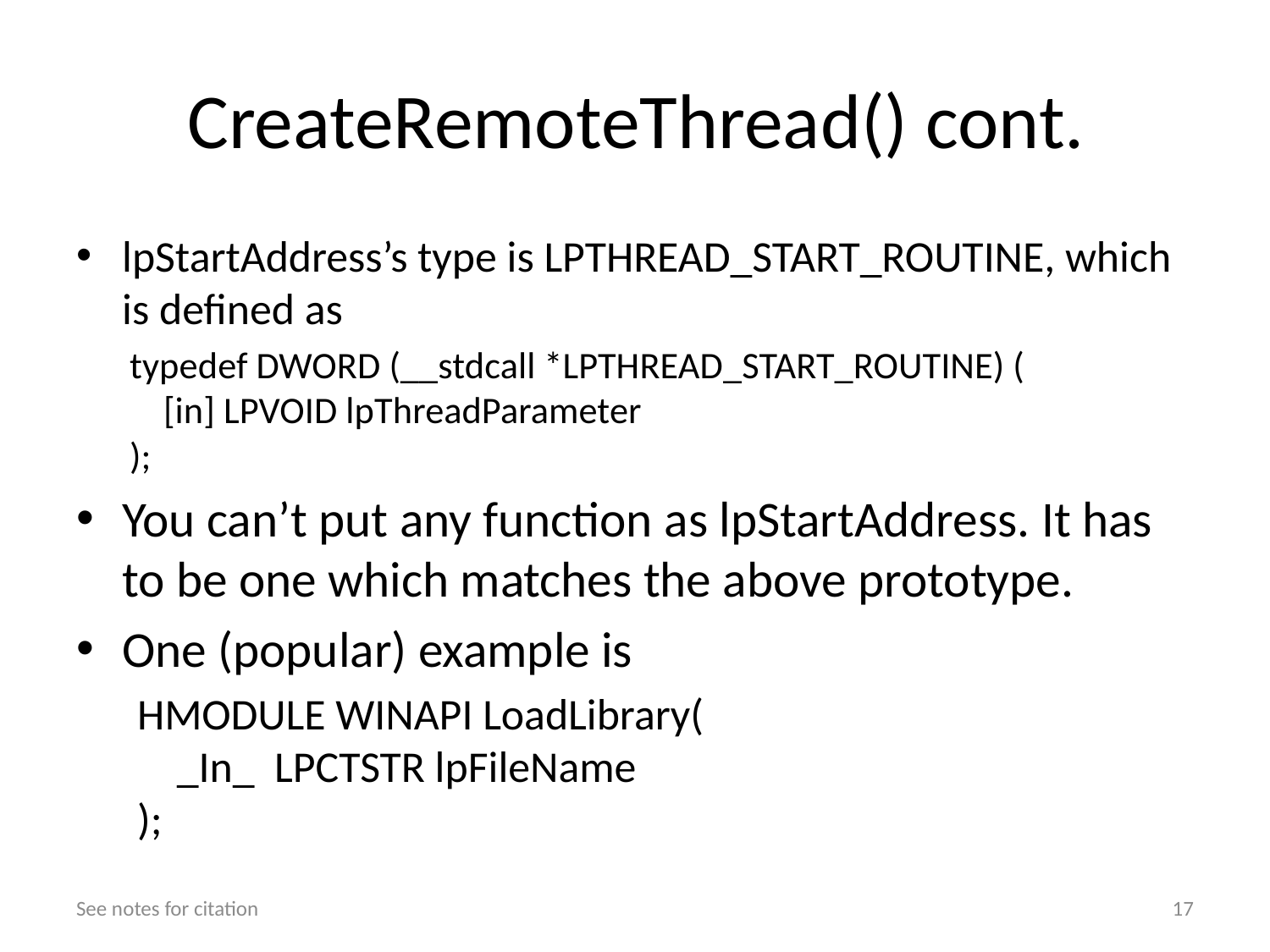

# CreateRemoteThread() cont.
lpStartAddress’s type is LPTHREAD_START_ROUTINE, which is defined as
typedef DWORD (__stdcall *LPTHREAD_START_ROUTINE) (
    [in] LPVOID lpThreadParameter
);
You can’t put any function as lpStartAddress. It has to be one which matches the above prototype.
One (popular) example is
HMODULE WINAPI LoadLibrary(
    _In_  LPCTSTR lpFileName
);
See notes for citation
17